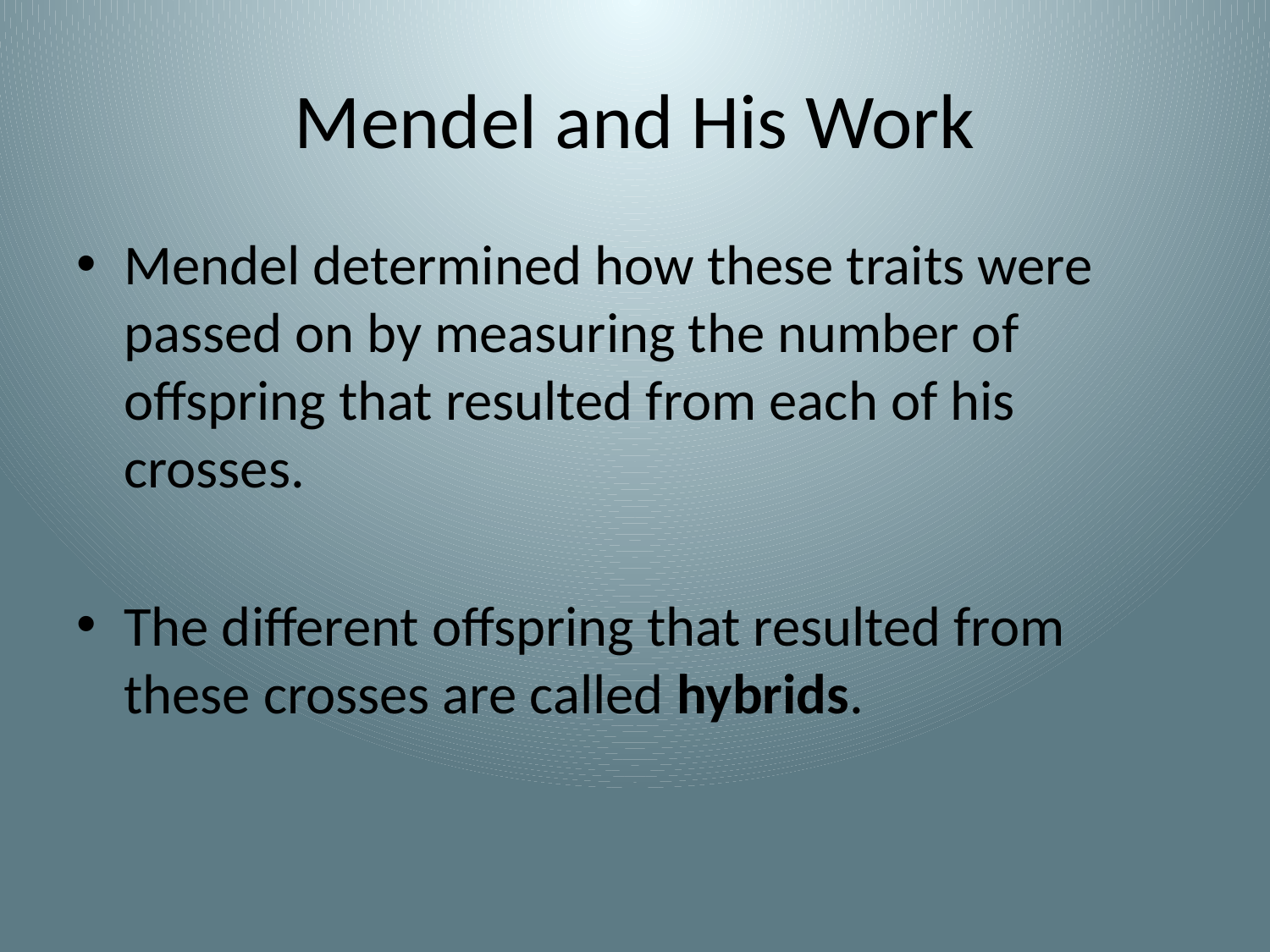

# Mendel and His Work
Mendel determined how these traits were passed on by measuring the number of offspring that resulted from each of his crosses.

The different offspring that resulted from these crosses are called hybrids.